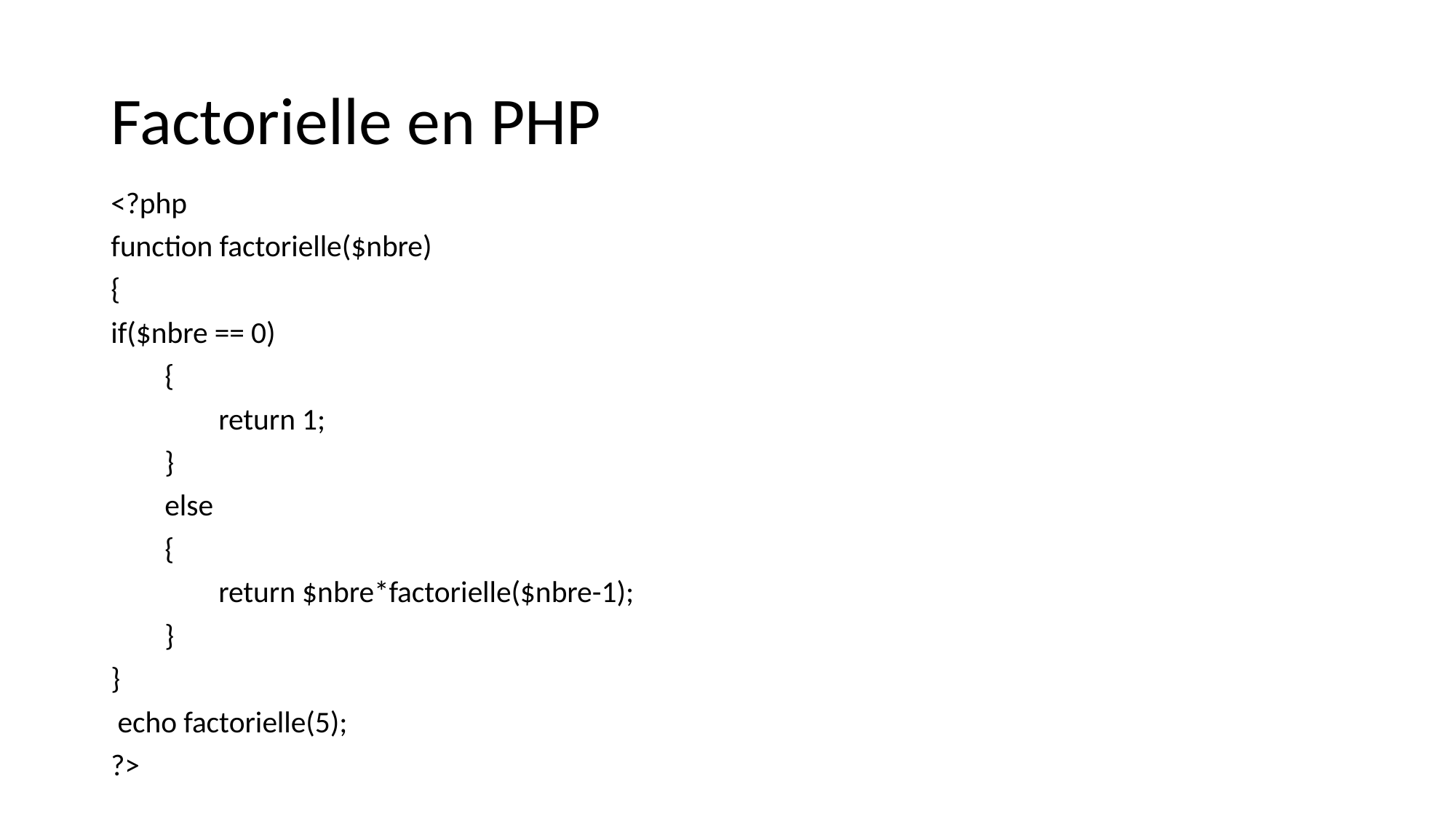

# Factorielle en PHP
<?php
function factorielle($nbre)
{
if($nbre == 0)
        {
                return 1;
        }
        else
        {
                return $nbre*factorielle($nbre-1);
        }
}
 echo factorielle(5);
?>